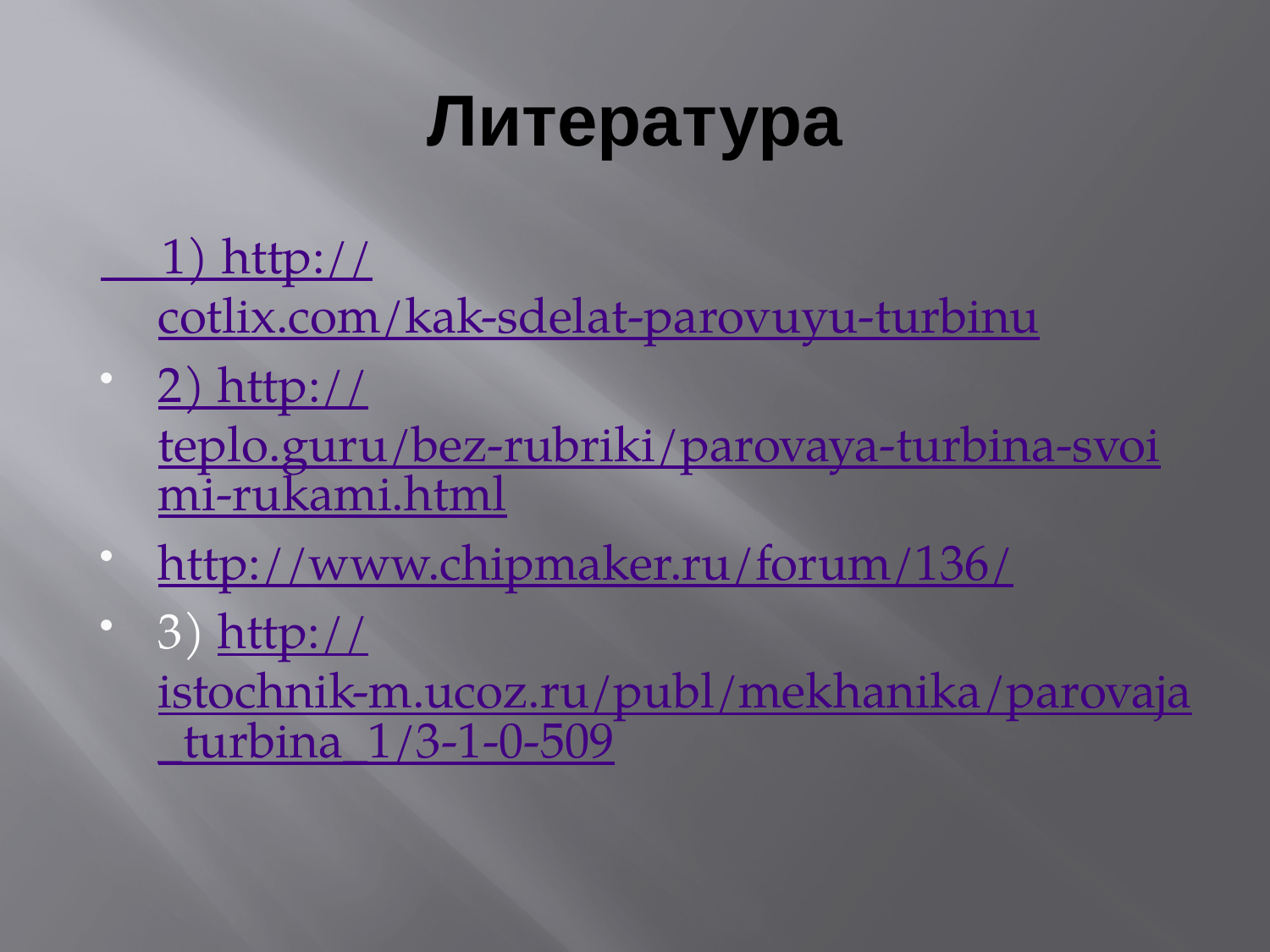

# Литература
     1) http://cotlix.com/kak-sdelat-parovuyu-turbinu
2) http://teplo.guru/bez-rubriki/parovaya-turbina-svoimi-rukami.html
http://www.chipmaker.ru/forum/136/
3) http://istochnik-m.ucoz.ru/publ/mekhanika/parovaja_turbina_1/3-1-0-509